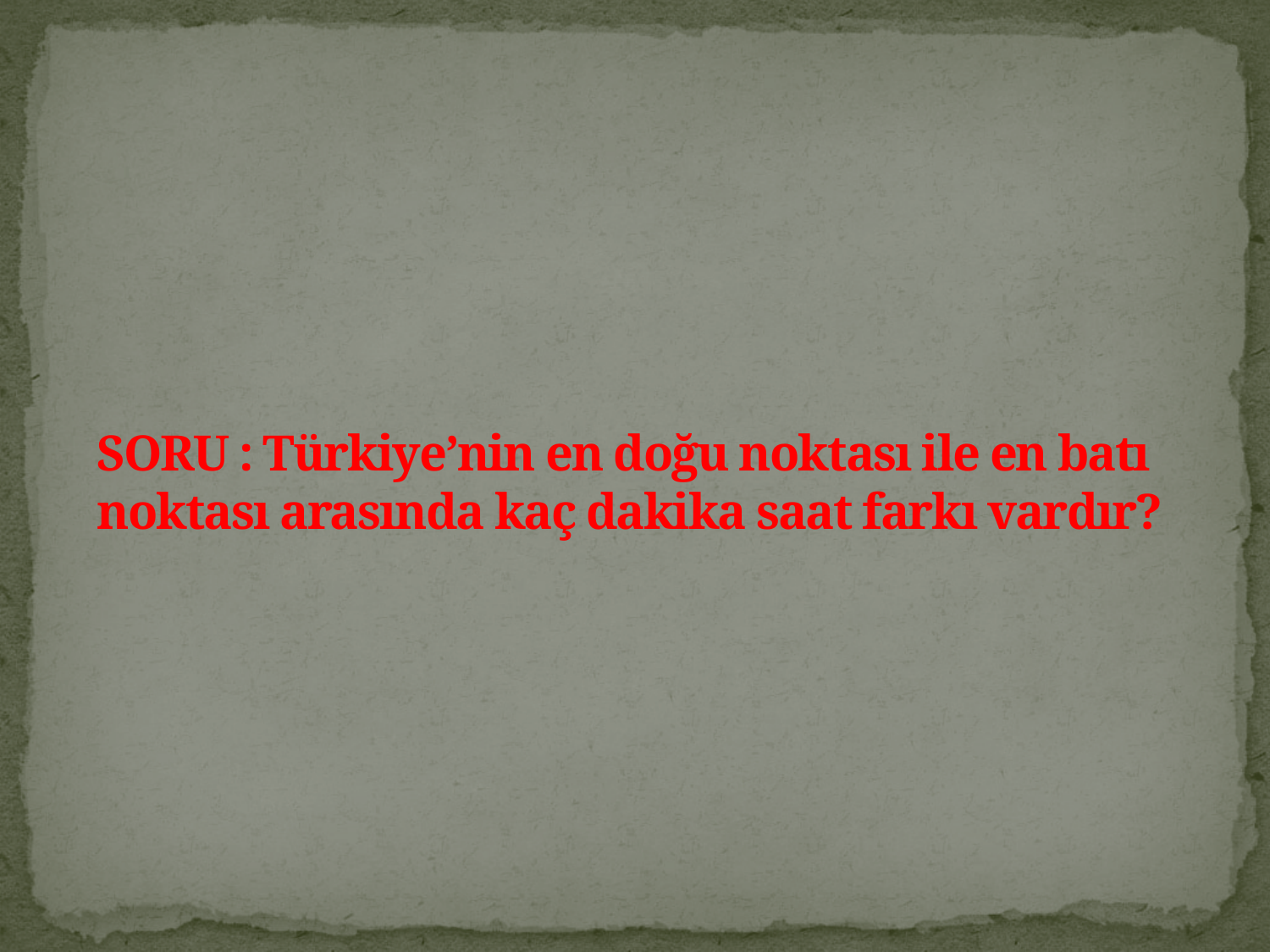

# SORU : Türkiye’nin en doğu noktası ile en batı noktası arasında kaç dakika saat farkı vardır?